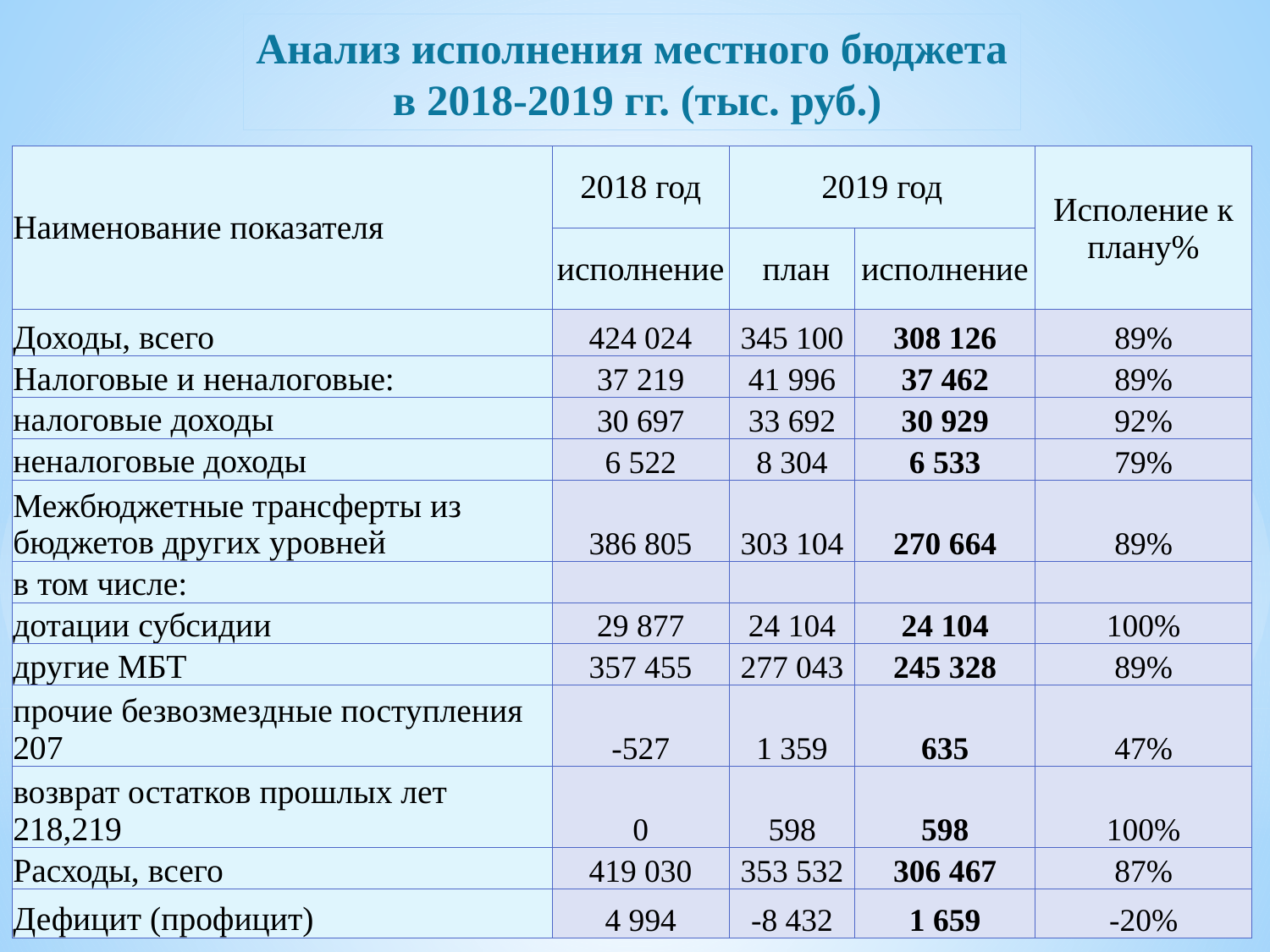

Анализ исполнения местного бюджета
 в 2018-2019 гг. (тыс. руб.)
| Наименование показателя | 2018 год | 2019 год |  | Исполение к плану% |
| --- | --- | --- | --- | --- |
|  | исполнение | план | исполнение |  |
| Доходы, всего | 424 024 | 345 100 | 308 126 | 89% |
| Налоговые и неналоговые: | 37 219 | 41 996 | 37 462 | 89% |
| налоговые доходы | 30 697 | 33 692 | 30 929 | 92% |
| неналоговые доходы | 6 522 | 8 304 | 6 533 | 79% |
| Межбюджетные трансферты из бюджетов других уровней | 386 805 | 303 104 | 270 664 | 89% |
| в том числе: |  |  |  |  |
| дотации субсидии | 29 877 | 24 104 | 24 104 | 100% |
| другие МБТ | 357 455 | 277 043 | 245 328 | 89% |
| прочие безвозмездные поступления 207 | -527 | 1 359 | 635 | 47% |
| возврат остатков прошлых лет 218,219 | 0 | 598 | 598 | 100% |
| Расходы, всего | 419 030 | 353 532 | 306 467 | 87% |
| Дефицит (профицит) | 4 994 | -8 432 | 1 659 | -20% |